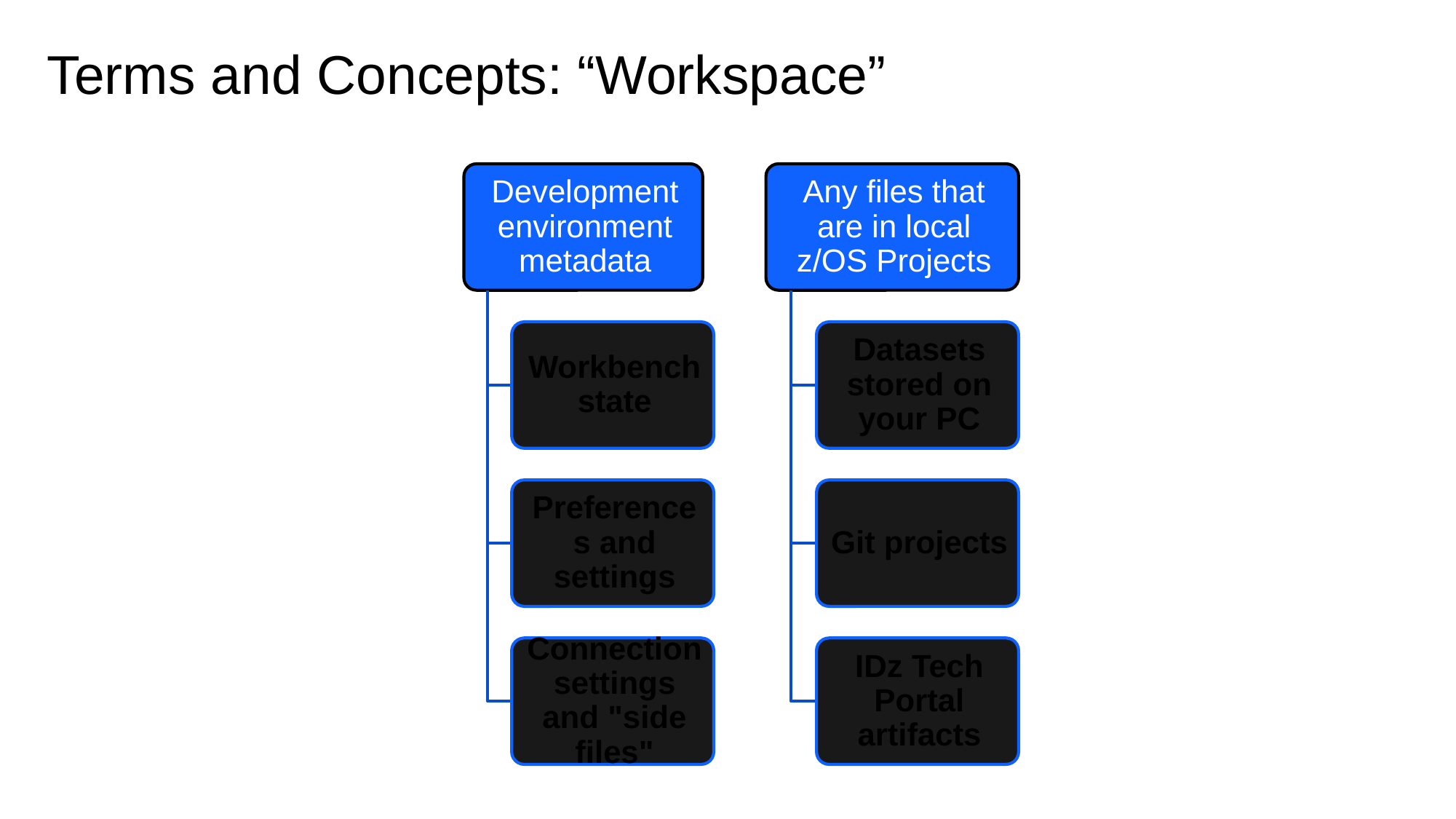

# Terms and Concepts: “Workspace”
Development environment metadata
Workbench state
Preferences and settings
Connection settings and "side files"
Any files that are in local z/OS Projects
Datasets stored on your PC
Git projects
IDz Tech Portal artifacts